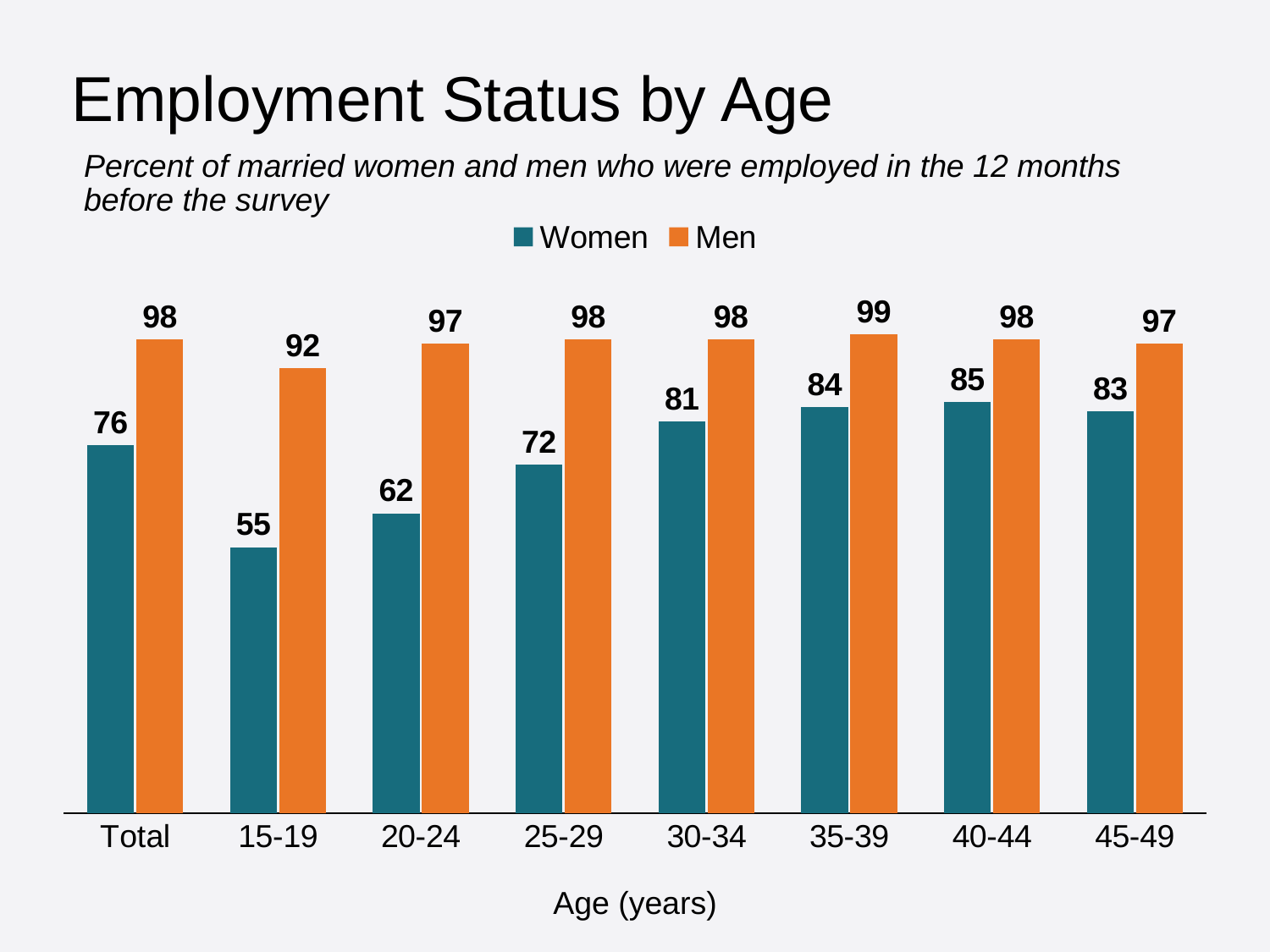

# Employment Status by Age
Percent of married women and men who were employed in the 12 months before the survey

### Chart

| Category | Women | Men |
|---|---|---|
| Total | 76.0 | 98.0 |
| 15-19 | 55.0 | 92.0 |
| 20-24 | 62.0 | 97.0 |
| 25-29 | 72.0 | 98.0 |
| 30-34 | 81.0 | 98.0 |
| 35-39 | 84.0 | 99.0 |
| 40-44 | 85.0 | 98.0 |
| 45-49 | 83.0 | 97.0 |
Age (years)